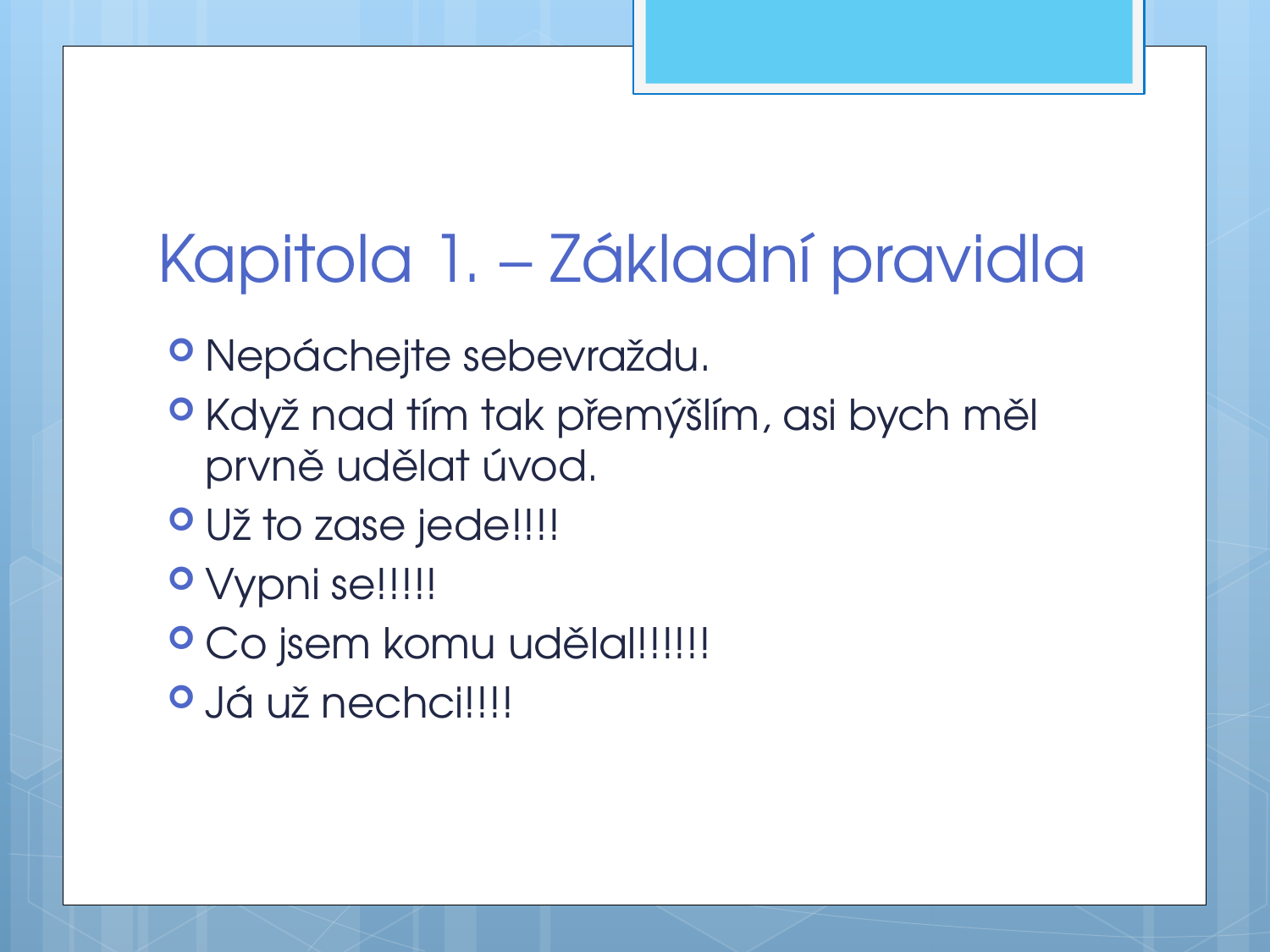

# Kapitola 1. – Základní pravidla
Nepáchejte sebevraždu.
Když nad tím tak přemýšlím, asi bych měl prvně udělat úvod.
Už to zase jede!!!!
Vypni se!!!!!
Co jsem komu udělal!!!!!!
Já už nechci!!!!